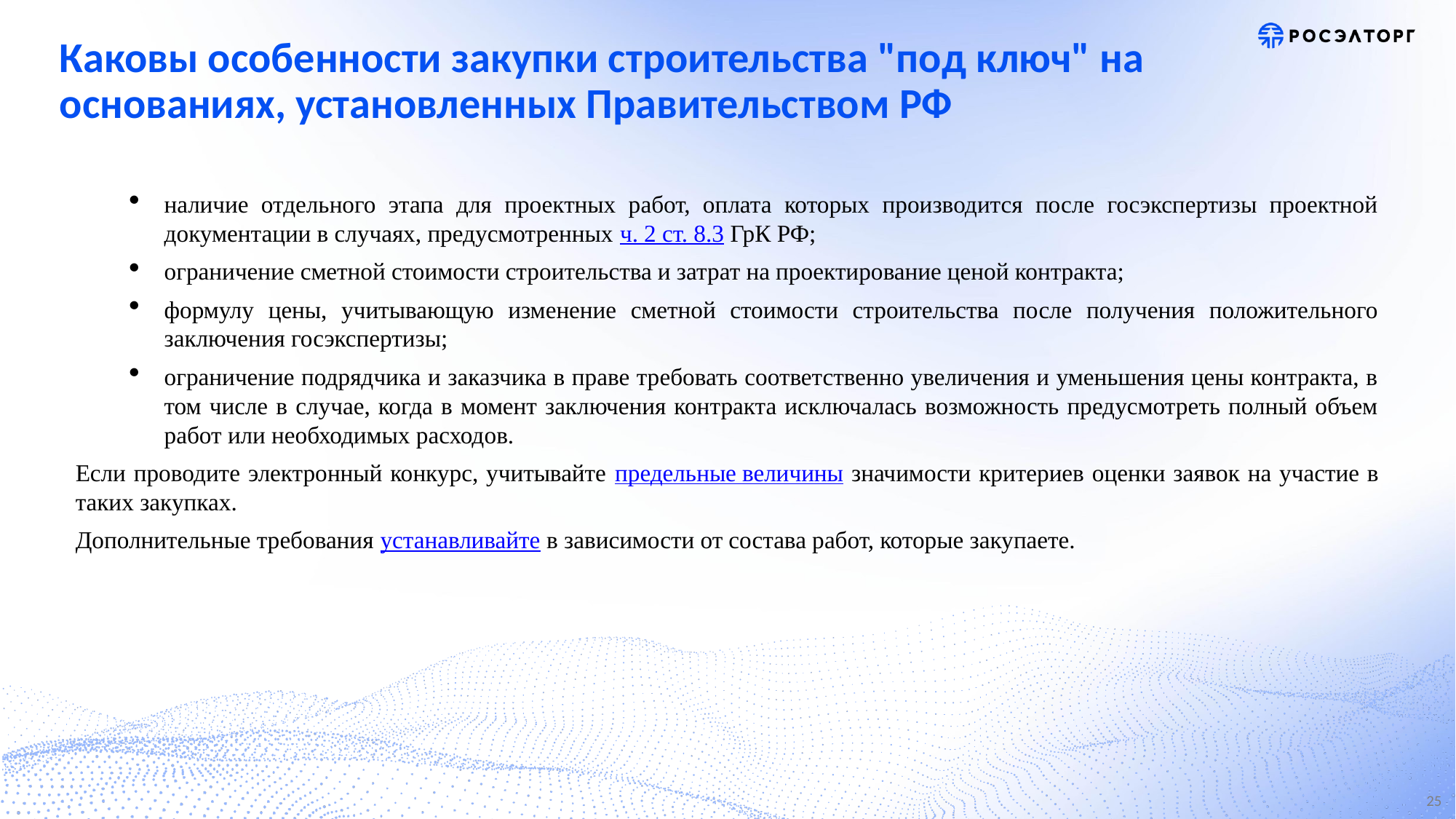

# Каковы особенности закупки строительства "под ключ" на основаниях, установленных Правительством РФ
наличие отдельного этапа для проектных работ, оплата которых производится после госэкспертизы проектной документации в случаях, предусмотренных ч. 2 ст. 8.3 ГрК РФ;
ограничение сметной стоимости строительства и затрат на проектирование ценой контракта;
формулу цены, учитывающую изменение сметной стоимости строительства после получения положительного заключения госэкспертизы;
ограничение подрядчика и заказчика в праве требовать соответственно увеличения и уменьшения цены контракта, в том числе в случае, когда в момент заключения контракта исключалась возможность предусмотреть полный объем работ или необходимых расходов.
Если проводите электронный конкурс, учитывайте предельные величины значимости критериев оценки заявок на участие в таких закупках.
Дополнительные требования устанавливайте в зависимости от состава работ, которые закупаете.